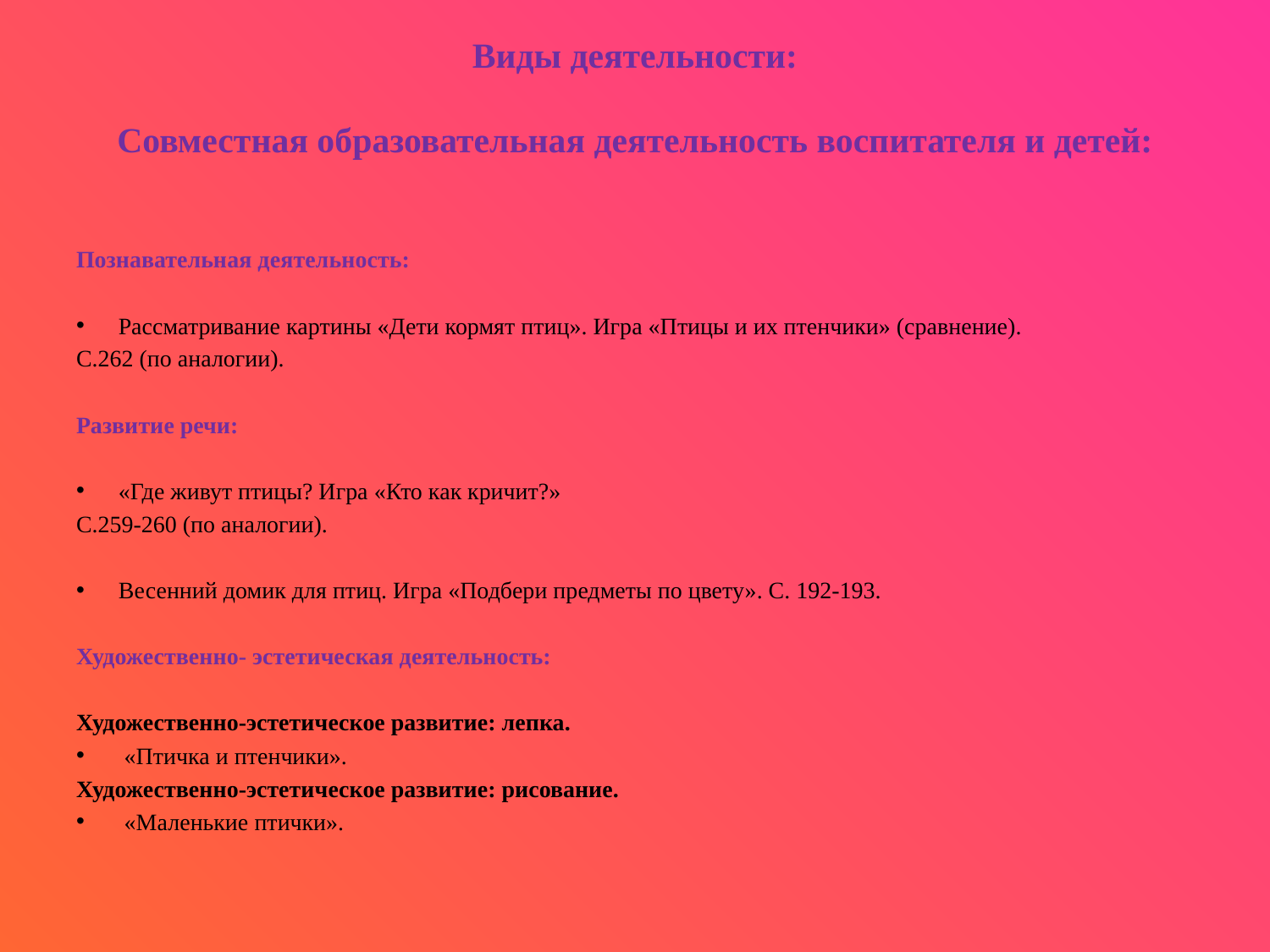

# Виды деятельности: Совместная образовательная деятельность воспитателя и детей:
Познавательная деятельность:

Рассматривание картины «Дети кормят птиц». Игра «Птицы и их птенчики» (сравнение).
С.262 (по аналогии).

Развитие речи:

«Где живут птицы? Игра «Кто как кричит?»
С.259-260 (по аналогии).

Весенний домик для птиц. Игра «Подбери предметы по цвету». С. 192-193.

Художественно- эстетическая деятельность:

Художественно-эстетическое развитие: лепка.
 «Птичка и птенчики».
Художественно-эстетическое развитие: рисование.
 «Маленькие птички».